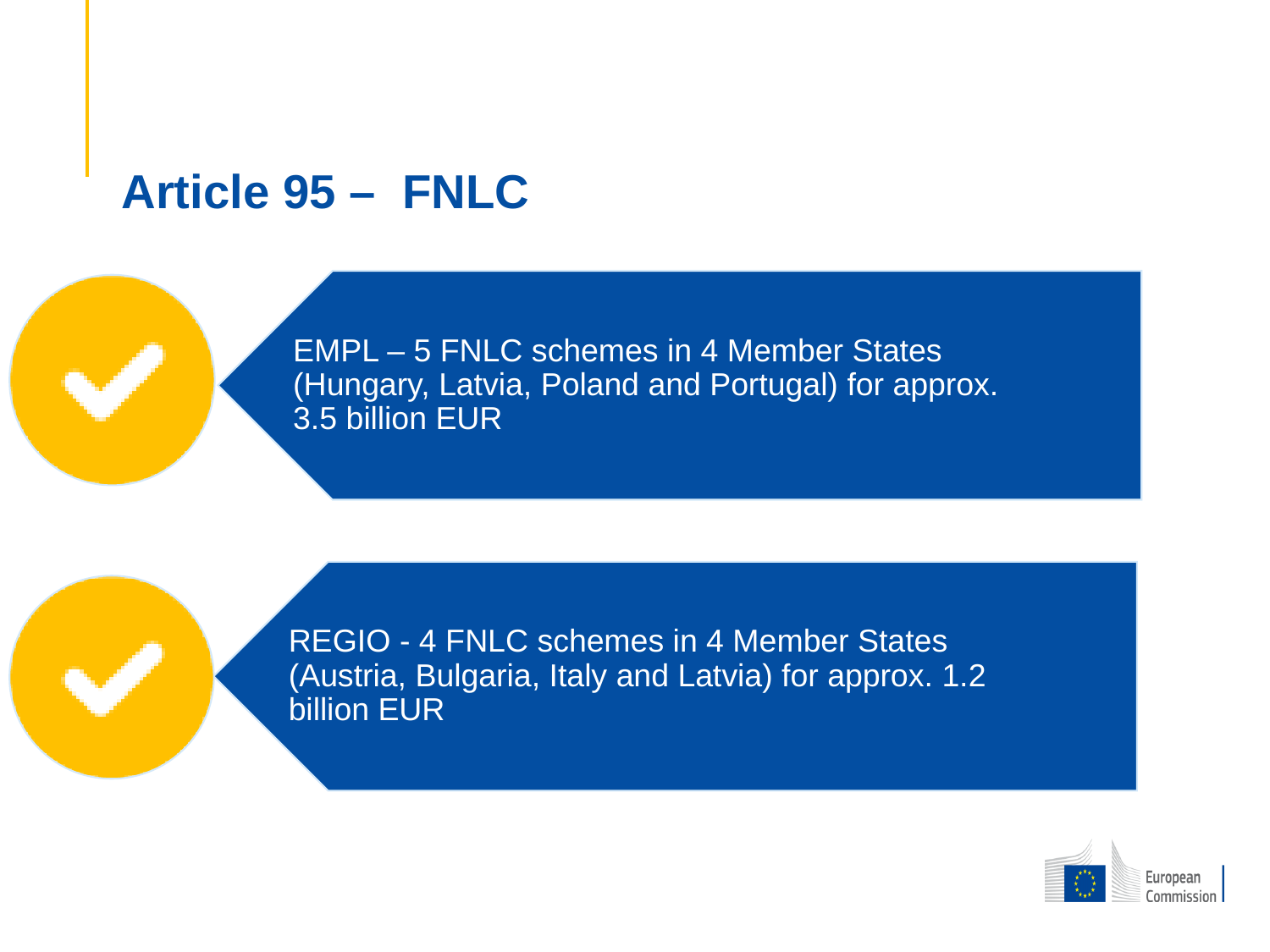

# Article 95 –  FNLC
EMPL – 5 FNLC schemes in 4 Member States (Hungary, Latvia, Poland and Portugal) for approx. 3.5 billion EUR
REGIO - 4 FNLC schemes in 4 Member States (Austria, Bulgaria, Italy and Latvia) for approx. 1.2 billion EUR